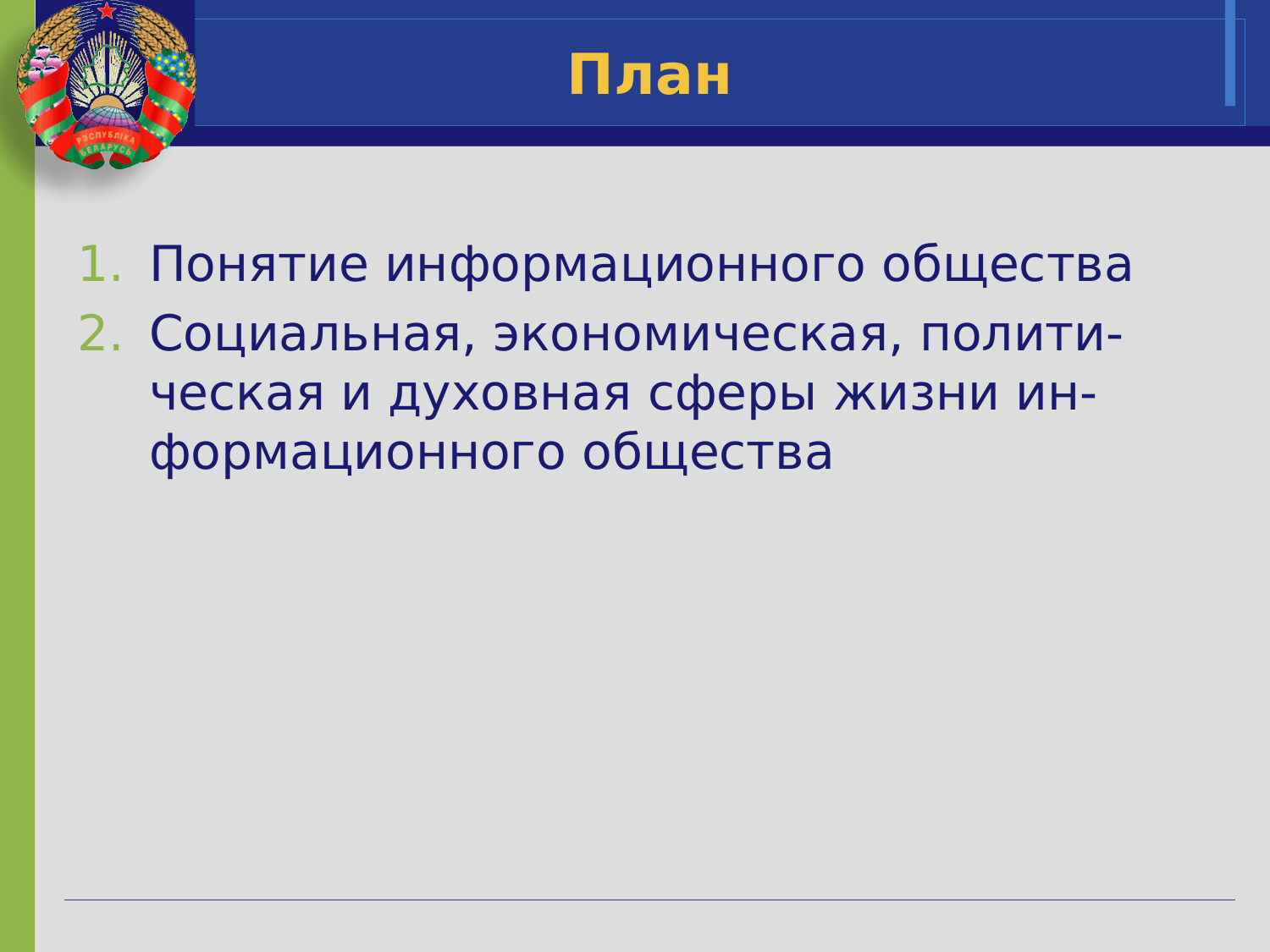

# План
Понятие информационного общества
Социальная, экономическая, полити-ческая и духовная сферы жизни ин-формационного общества